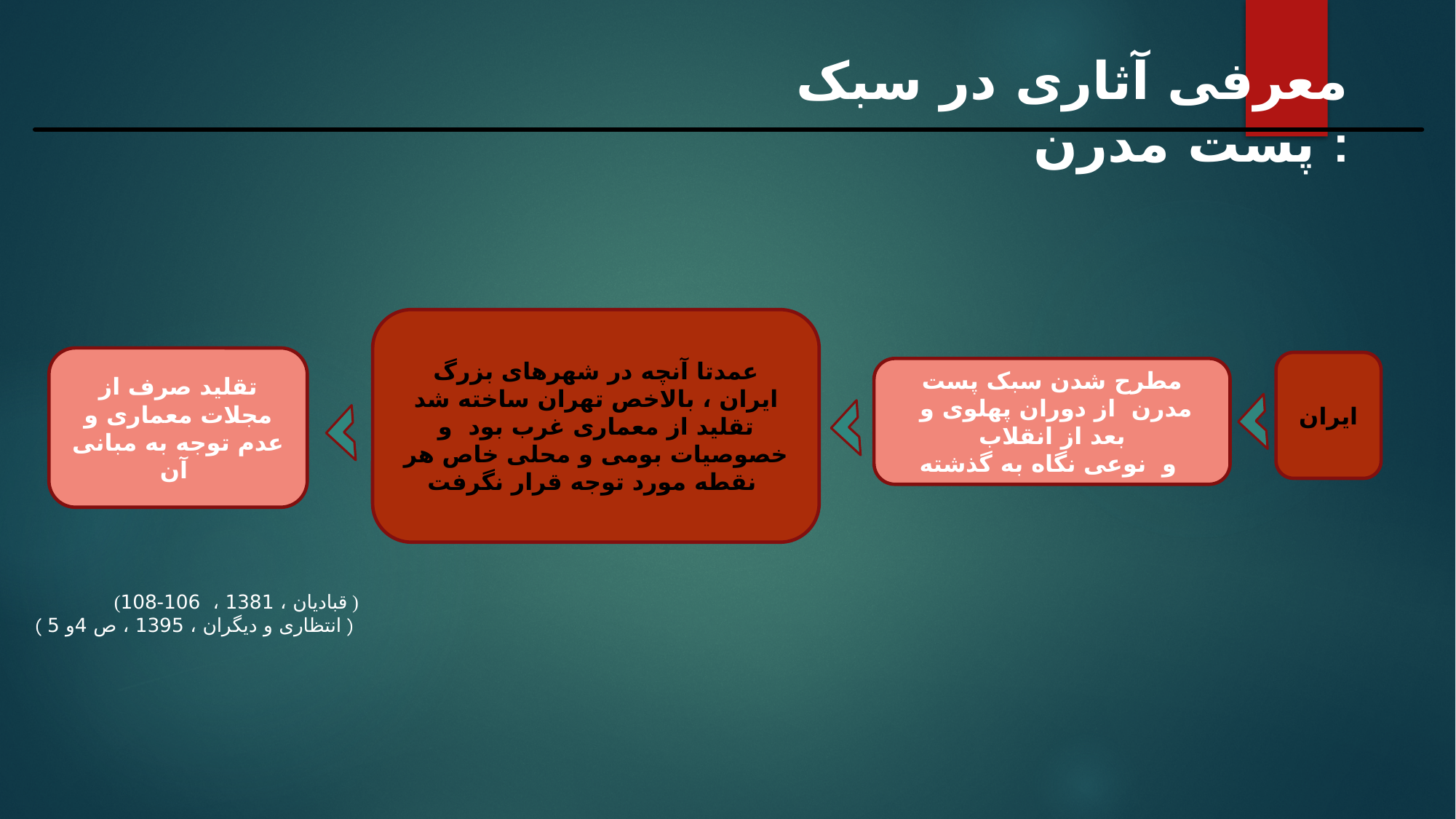

معرفی آثاری در سبک پست مدرن :
عمدتا آنچه در شهرهای بزرگ ایران ، بالاخص تهران ساخته شد تقلید از معماری غرب بود  و خصوصیات بومی و محلی خاص هر نقطه مورد توجه قرار نگرفت
تقلید صرف از مجلات معماری و عدم توجه به مبانی آن
ایران
مطرح شدن سبک پست مدرن  از دوران پهلوی و  بعد از انقلاب
و  نوعی نگاه به گذشته

(قبادیان ، 1381 ،  106-108 )
( انتظاری و دیگران ، 1395 ، ص 4و 5 )